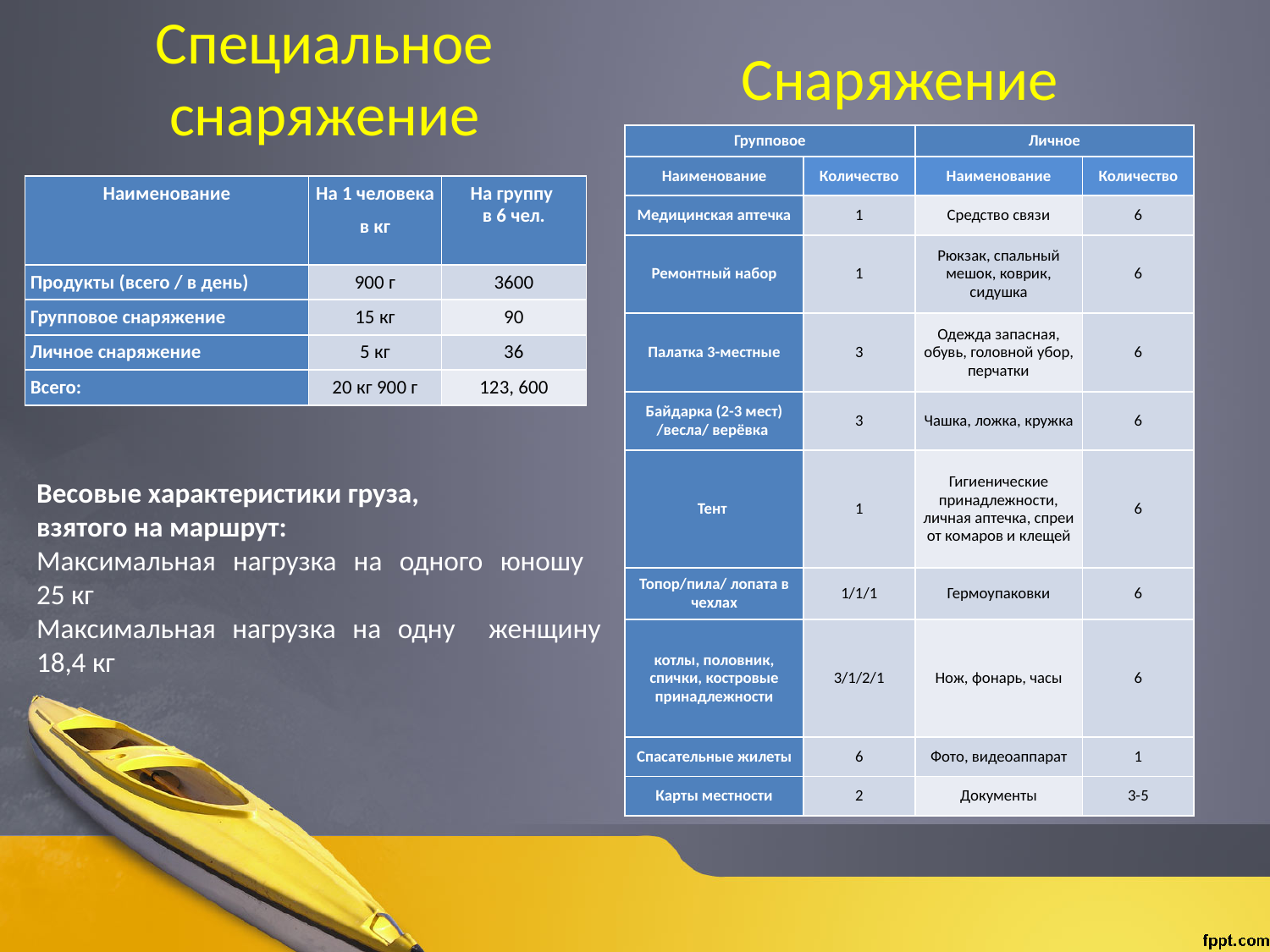

# Снаряжение
Специальное снаряжение
| Групповое |  | Личное |  |
| --- | --- | --- | --- |
| Наименование | Количество | Наименование | Количество |
| Медицинская аптечка | 1 | Средство связи | 6 |
| Ремонтный набор | 1 | Рюкзак, спальный мешок, коврик, сидушка | 6 |
| Палатка 3-местные | 3 | Одежда запасная, обувь, головной убор, перчатки | 6 |
| Байдарка (2-3 мест) /весла/ верёвка | 3 | Чашка, ложка, кружка | 6 |
| Тент | 1 | Гигиенические принадлежности, личная аптечка, спреи от комаров и клещей | 6 |
| Топор/пила/ лопата в чехлах | 1/1/1 | Гермоупаковки | 6 |
| котлы, половник, спички, костровые принадлежности | 3/1/2/1 | Нож, фонарь, часы | 6 |
| Спасательные жилеты | 6 | Фото, видеоаппарат | 1 |
| Карты местности | 2 | Документы | 3-5 |
| Наименование | На 1 человека в кг | На группу в 6 чел. |
| --- | --- | --- |
| Продукты (всего / в день) | 900 г | 3600 |
| Групповое снаряжение | 15 кг | 90 |
| Личное снаряжение | 5 кг | 36 |
| Всего: | 20 кг 900 г | 123, 600 |
Весовые характеристики груза,
взятого на маршрут:
Максимальная нагрузка на одного юношу
25 кг
Максимальная нагрузка на одну  женщину 18,4 кг